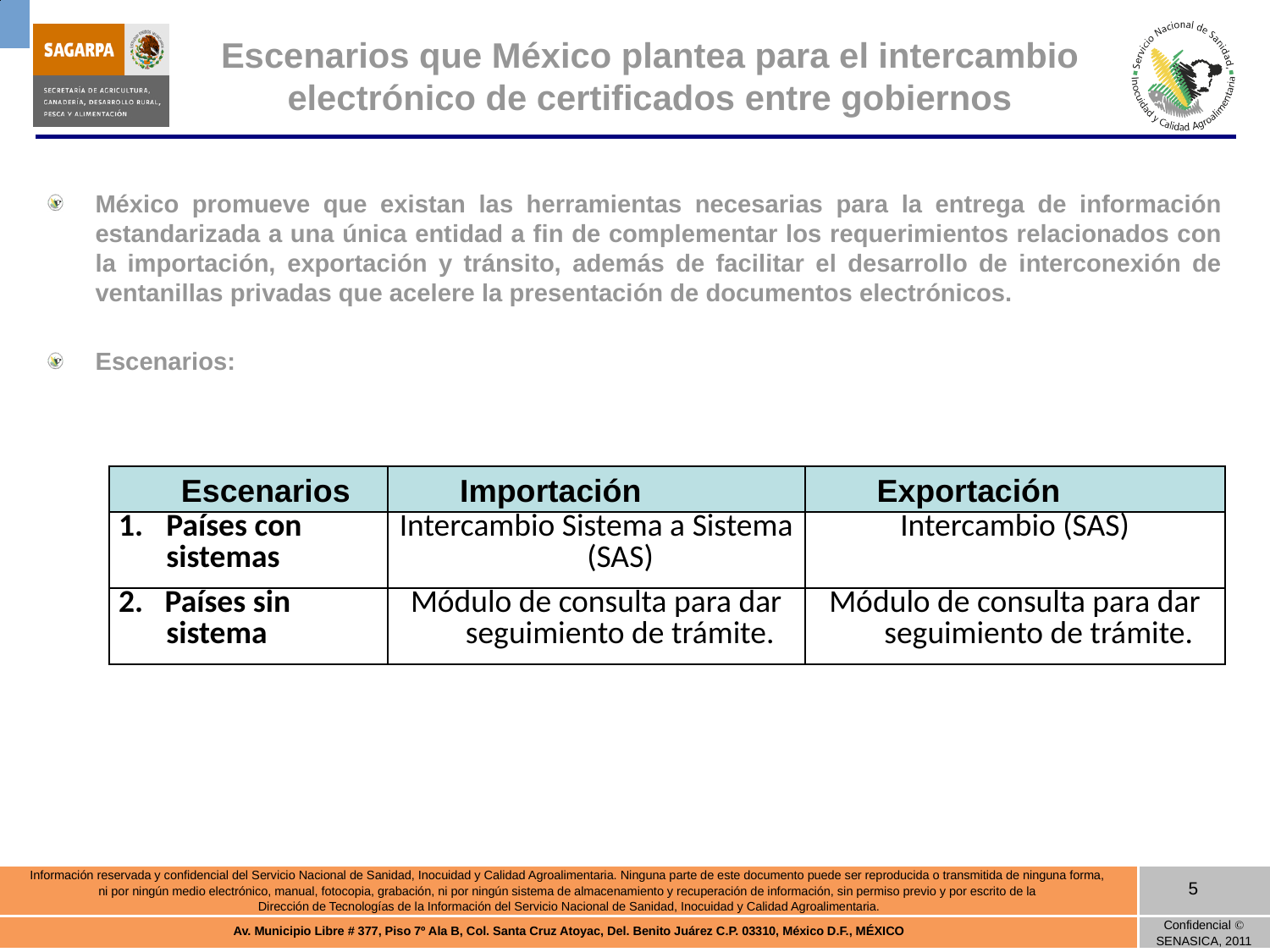

# Escenarios que México plantea para el intercambio electrónico de certificados entre gobiernos
México promueve que existan las herramientas necesarias para la entrega de información estandarizada a una única entidad a fin de complementar los requerimientos relacionados con la importación, exportación y tránsito, además de facilitar el desarrollo de interconexión de ventanillas privadas que acelere la presentación de documentos electrónicos.

Escenarios:
| Escenarios | Importación | Exportación |
| --- | --- | --- |
| Países con sistemas | Intercambio Sistema a Sistema (SAS) | Intercambio (SAS) |
| 2. Países sin sistema | Módulo de consulta para dar seguimiento de trámite. | Módulo de consulta para dar seguimiento de trámite. |
5